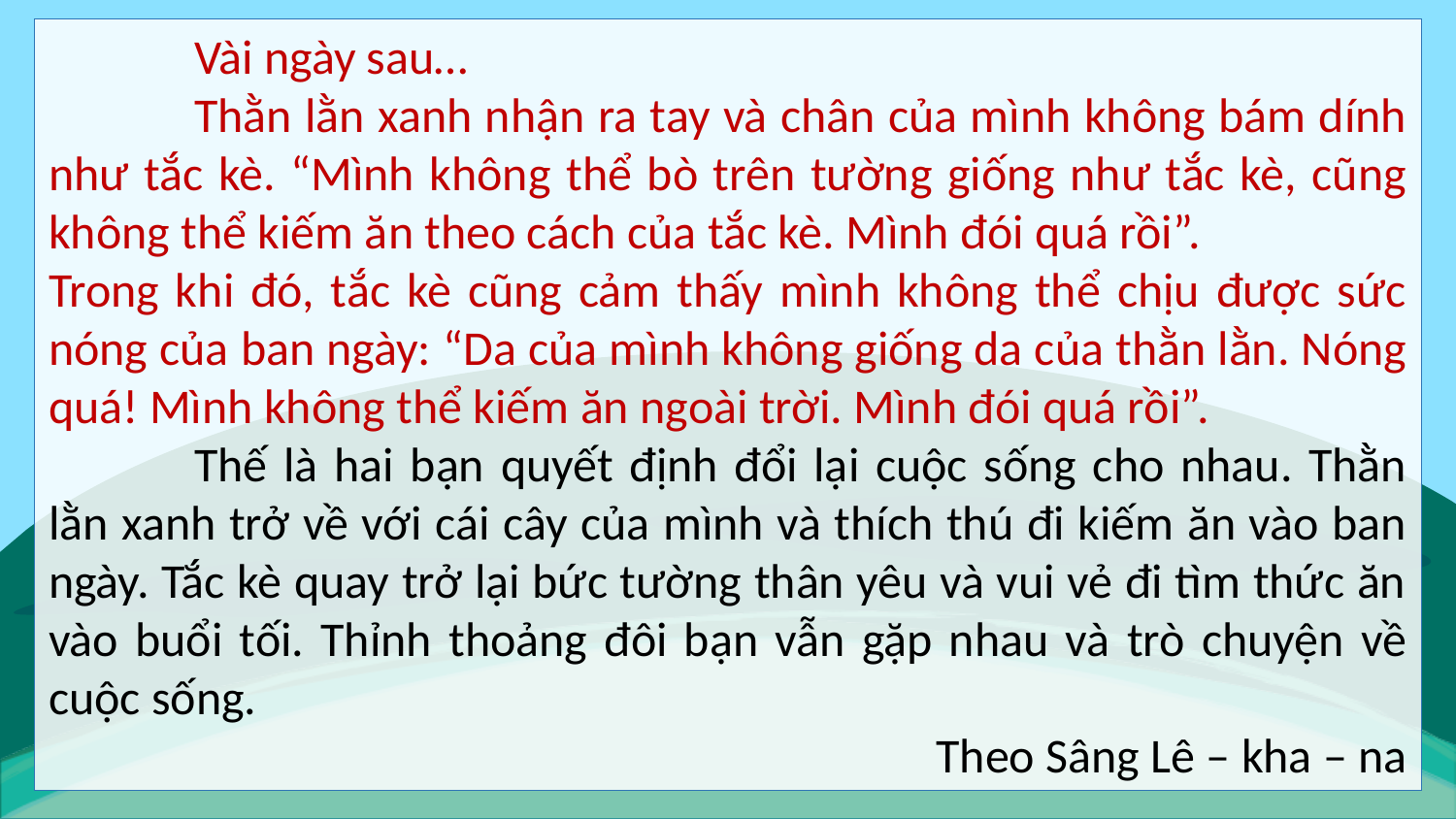

Vài ngày sau…
	Thằn lằn xanh nhận ra tay và chân của mình không bám dính như tắc kè. “Mình không thể bò trên tường giống như tắc kè, cũng không thể kiếm ăn theo cách của tắc kè. Mình đói quá rồi”.
Trong khi đó, tắc kè cũng cảm thấy mình không thể chịu được sức nóng của ban ngày: “Da của mình không giống da của thằn lằn. Nóng quá! Mình không thể kiếm ăn ngoài trời. Mình đói quá rồi”.
	Thế là hai bạn quyết định đổi lại cuộc sống cho nhau. Thằn lằn xanh trở về với cái cây của mình và thích thú đi kiếm ăn vào ban ngày. Tắc kè quay trở lại bức tường thân yêu và vui vẻ đi tìm thức ăn vào buổi tối. Thỉnh thoảng đôi bạn vẫn gặp nhau và trò chuyện về cuộc sống.
                                                                                 Theo Sâng Lê – kha – na